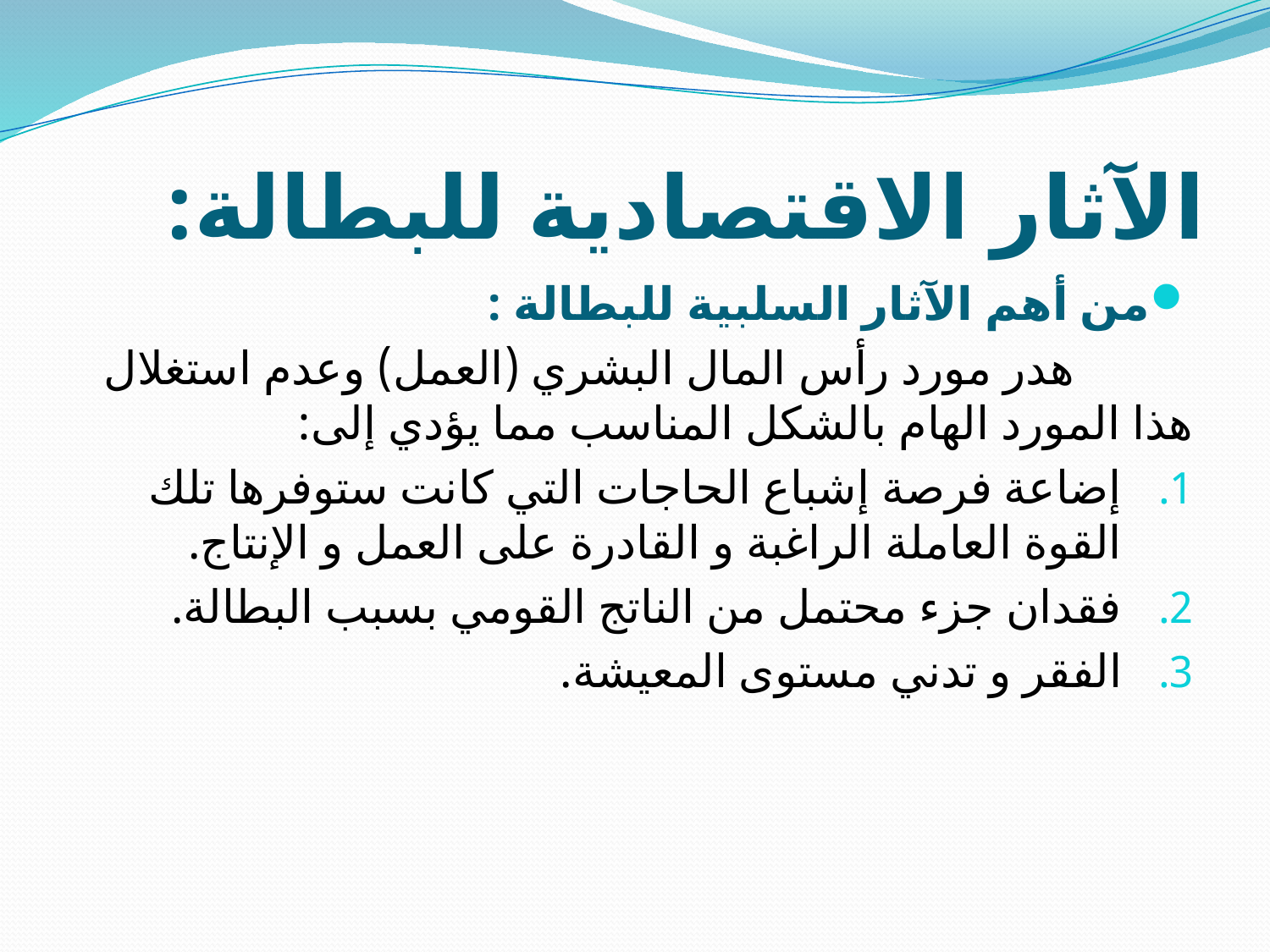

# الآثار الاقتصادية للبطالة:
من أهم الآثار السلبية للبطالة :
          هدر مورد رأس المال البشري (العمل) وعدم استغلال هذا المورد الهام بالشكل المناسب مما يؤدي إلى:
إضاعة فرصة إشباع الحاجات التي كانت ستوفرها تلك القوة العاملة الراغبة و القادرة على العمل و الإنتاج.
فقدان جزء محتمل من الناتج القومي بسبب البطالة.
الفقر و تدني مستوى المعيشة.